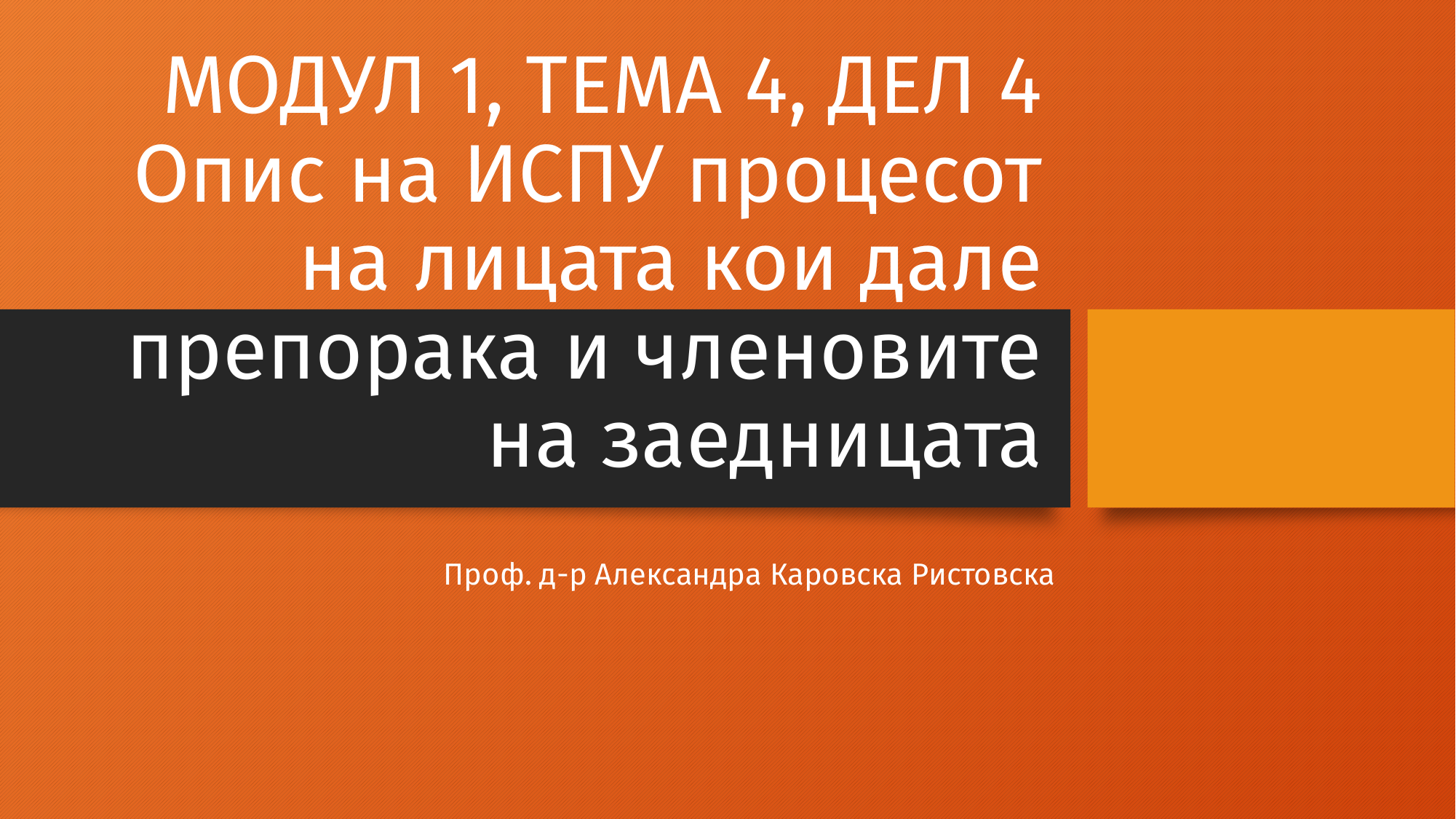

# МОДУЛ 1, ТЕМА 4, ДЕЛ 4 Опис на ИСПУ процесот на лицата кои дале препорака и членовите на заедницата
Проф. д-р Александра Каровска Ристовска